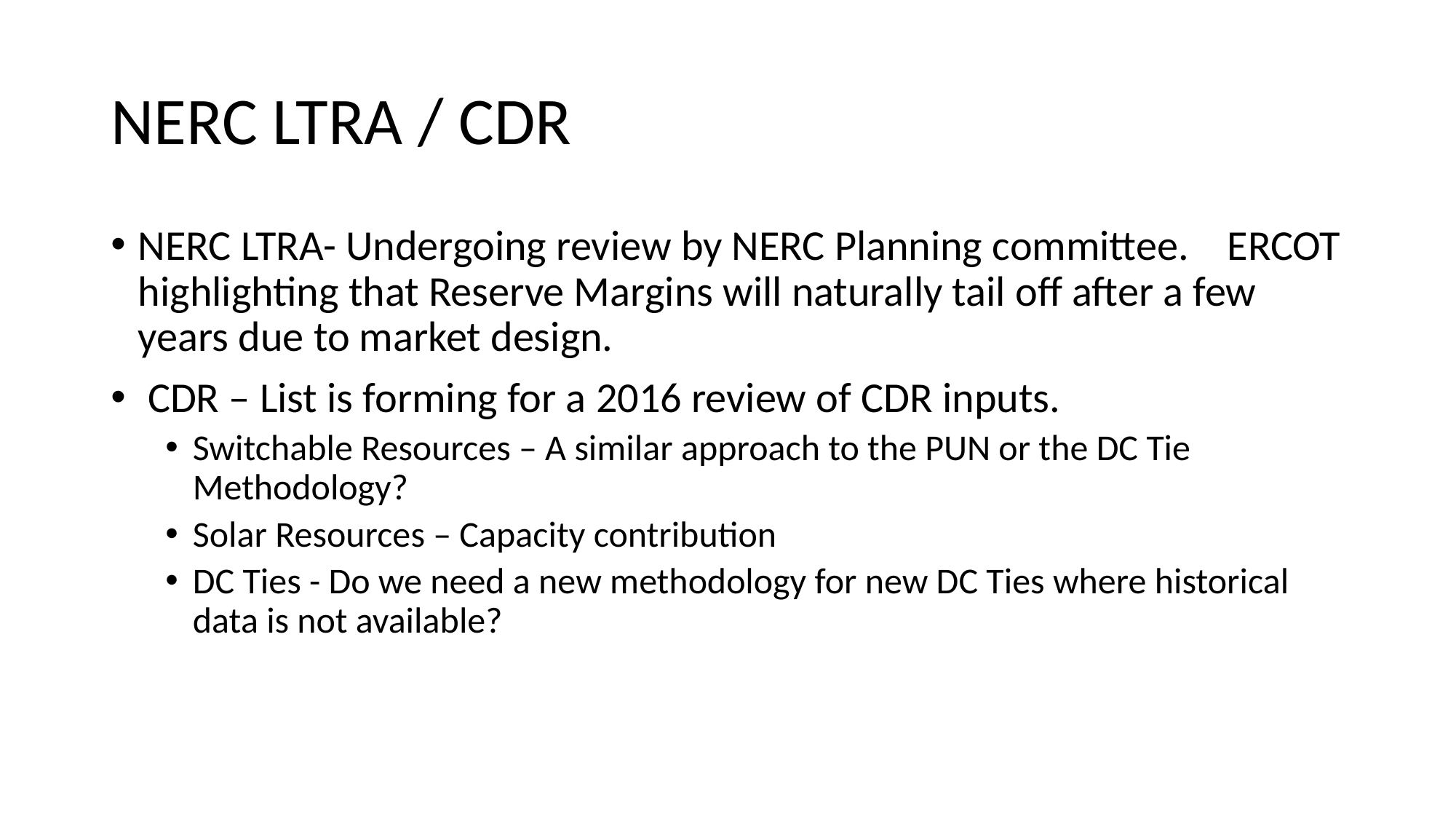

# NERC LTRA / CDR
NERC LTRA- Undergoing review by NERC Planning committee.    ERCOT highlighting that Reserve Margins will naturally tail off after a few years due to market design.
 CDR – List is forming for a 2016 review of CDR inputs.
Switchable Resources – A similar approach to the PUN or the DC Tie Methodology?
Solar Resources – Capacity contribution
DC Ties - Do we need a new methodology for new DC Ties where historical data is not available?